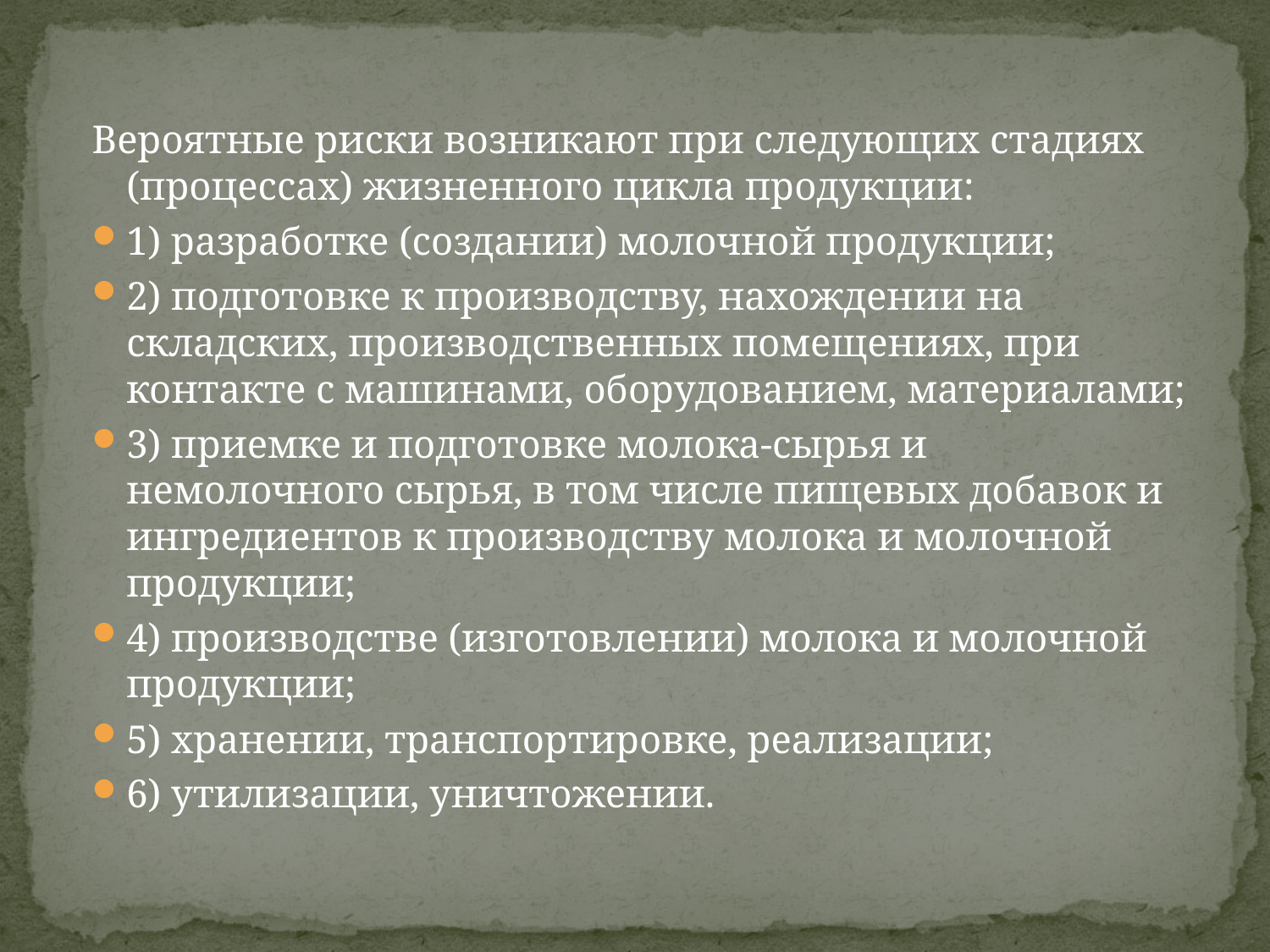

Вероятные риски возникают при следующих стадиях (процессах) жизненного цикла продукции:
1) разработке (создании) молочной продукции;
2) подготовке к производству, нахождении на складских, производственных помещениях, при контакте с машинами, оборудованием, материалами;
3) приемке и подготовке молока-сырья и немолочного сырья, в том числе пищевых добавок и ингредиентов к производству молока и молочной продукции;
4) производстве (изготовлении) молока и молочной продукции;
5) хранении, транспортировке, реализации;
6) утилизации, уничтожении.